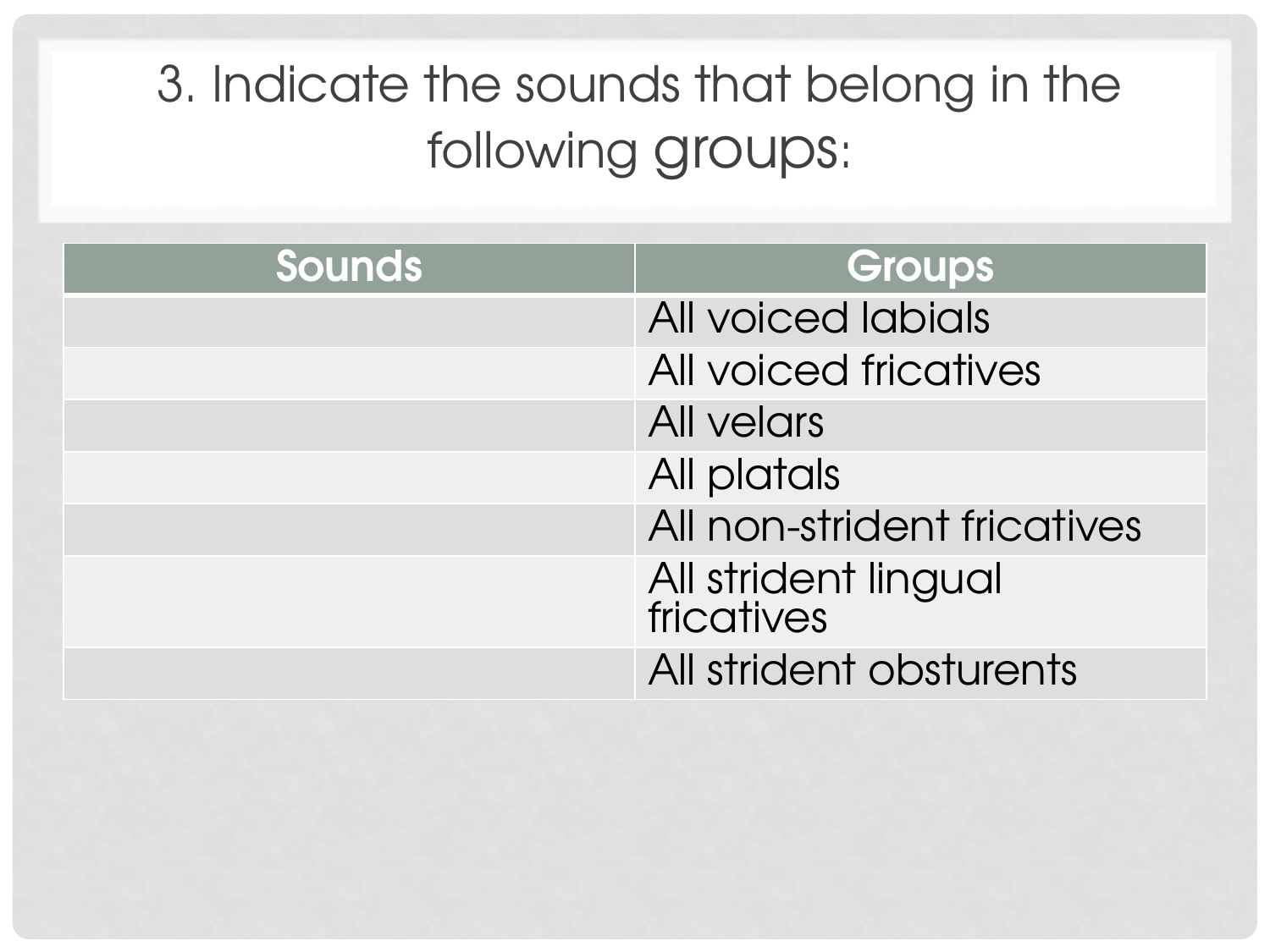

3. Indicate the sounds that belong in the following groups:
| Sounds | Groups |
| --- | --- |
|  | All voiced labials |
|  | All voiced fricatives |
|  | All velars |
|  | All platals |
|  | All non-strident fricatives |
|  | All strident lingual fricatives |
|  | All strident obsturents |